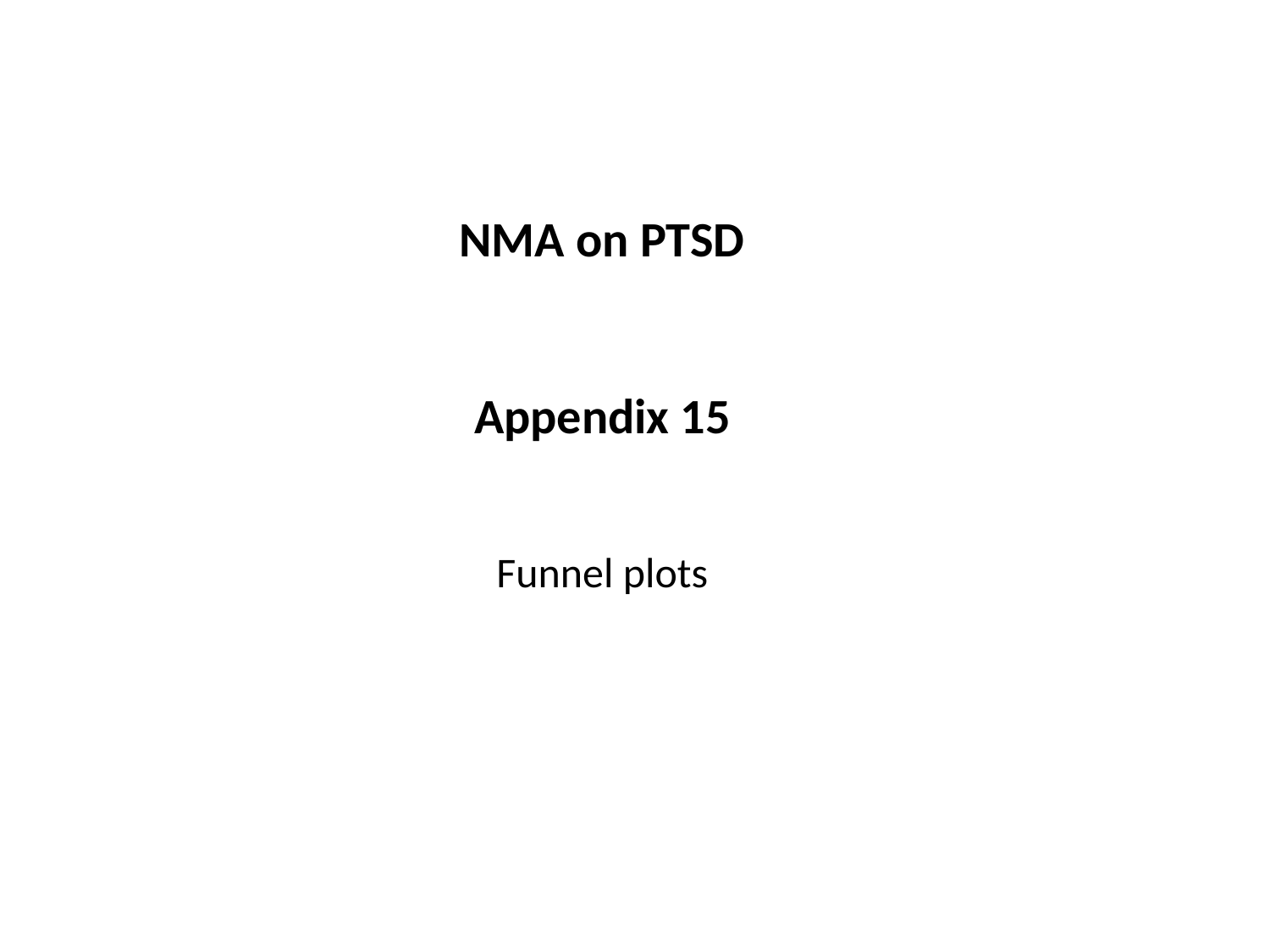

NMA on PTSD

Appendix 15

Funnel plots